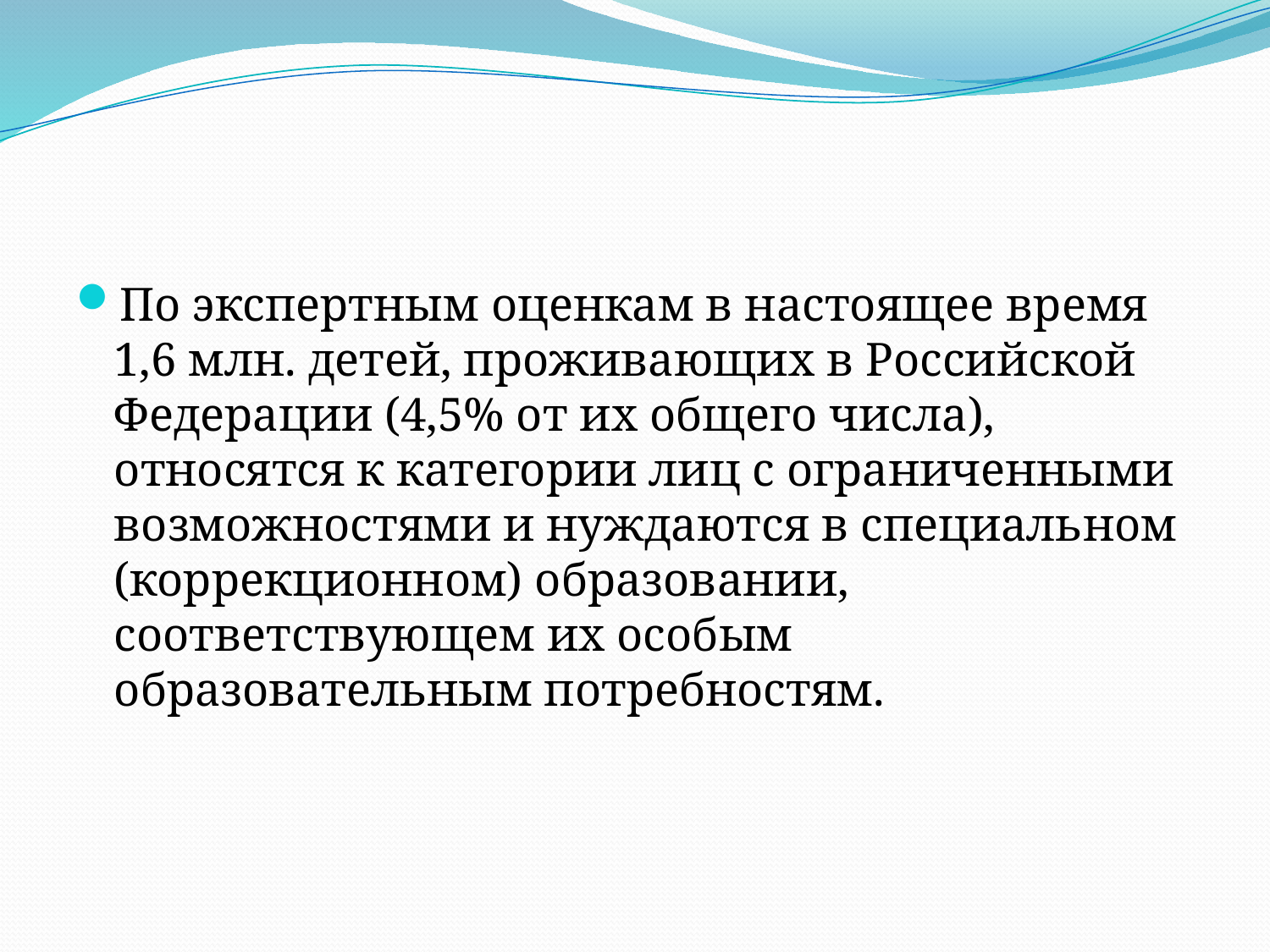

По экспертным оценкам в настоящее время 1,6 млн. детей, проживающих в Российской Федерации (4,5% от их общего числа), относятся к категории лиц с ограниченными возможностями и нуждаются в специальном (коррекционном) образовании, соответствующем их особым образовательным потребностям.